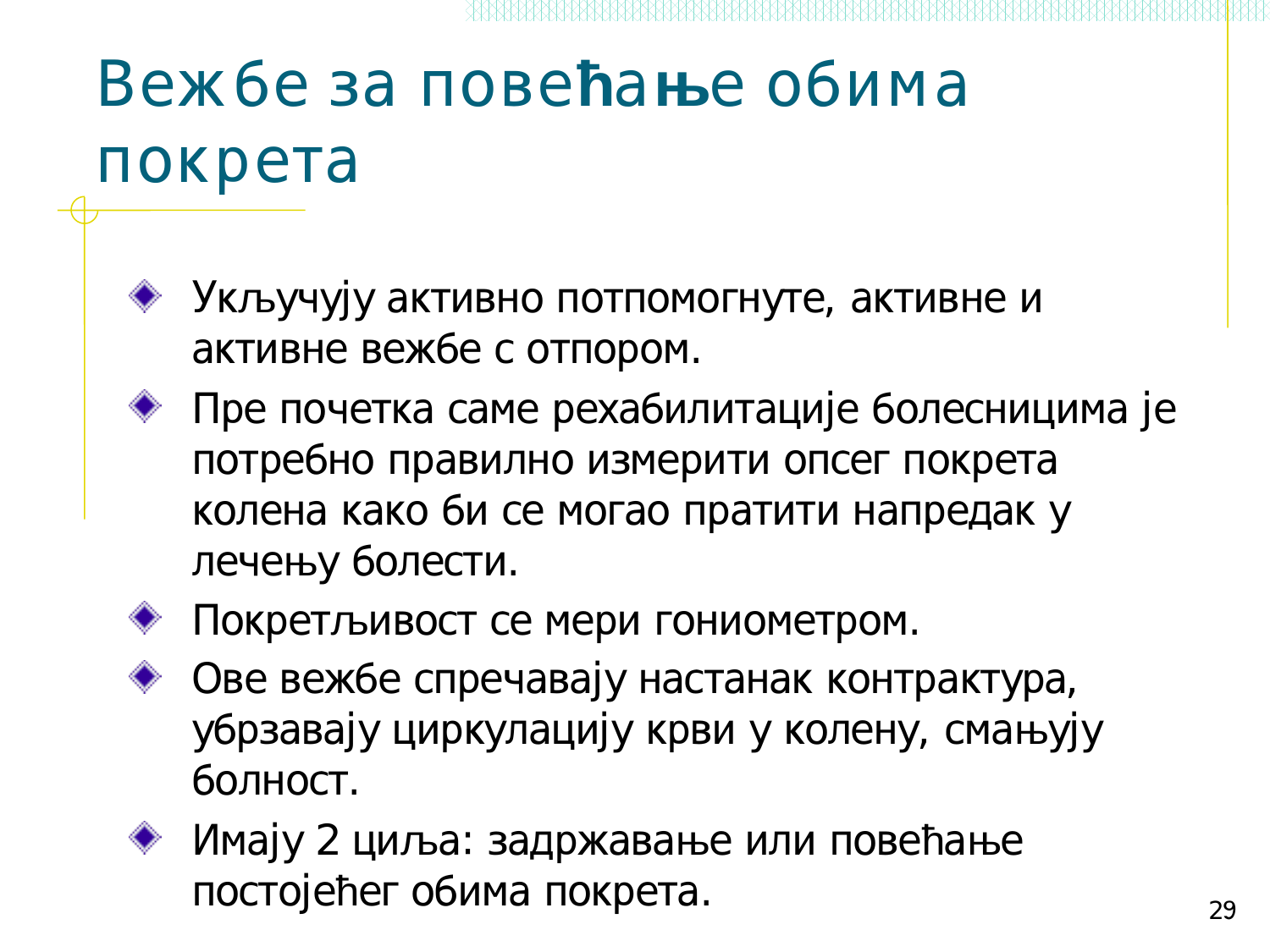

# Вежбе за повећање обима покрета
Укључују активно потпомогнуте, активне и активне вежбе с отпором.
Пре почетка саме рехабилитације болесницима је потребно правилно измерити опсег покрета колена како би се могао пратити напредак у лечењу болести.
Покретљивост се мери гониометром.
Ове вежбе спречавају настанак контрактура, убрзавају циркулацију крви у колену, смањују болност.
Имају 2 циља: задржавање или повећање постојећег обима покрета.
29